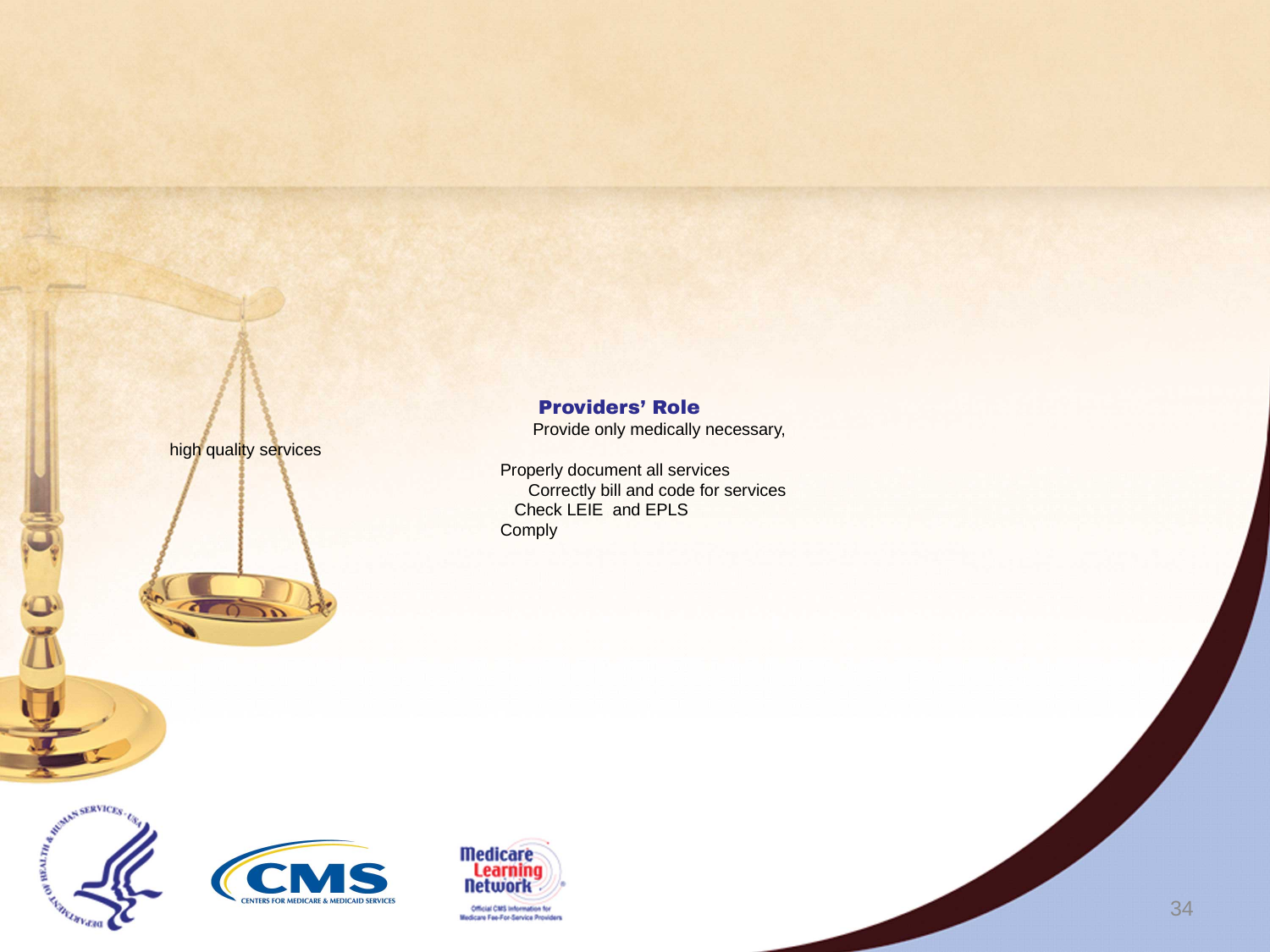

# Providers’ Role
                                                                              Provide only medically necessary,
high quality services
                                                                       Properly document all services
                                                                             Correctly bill and code for services
                                                                          Check LEIE  and EPLS
                                                                       Comply

34